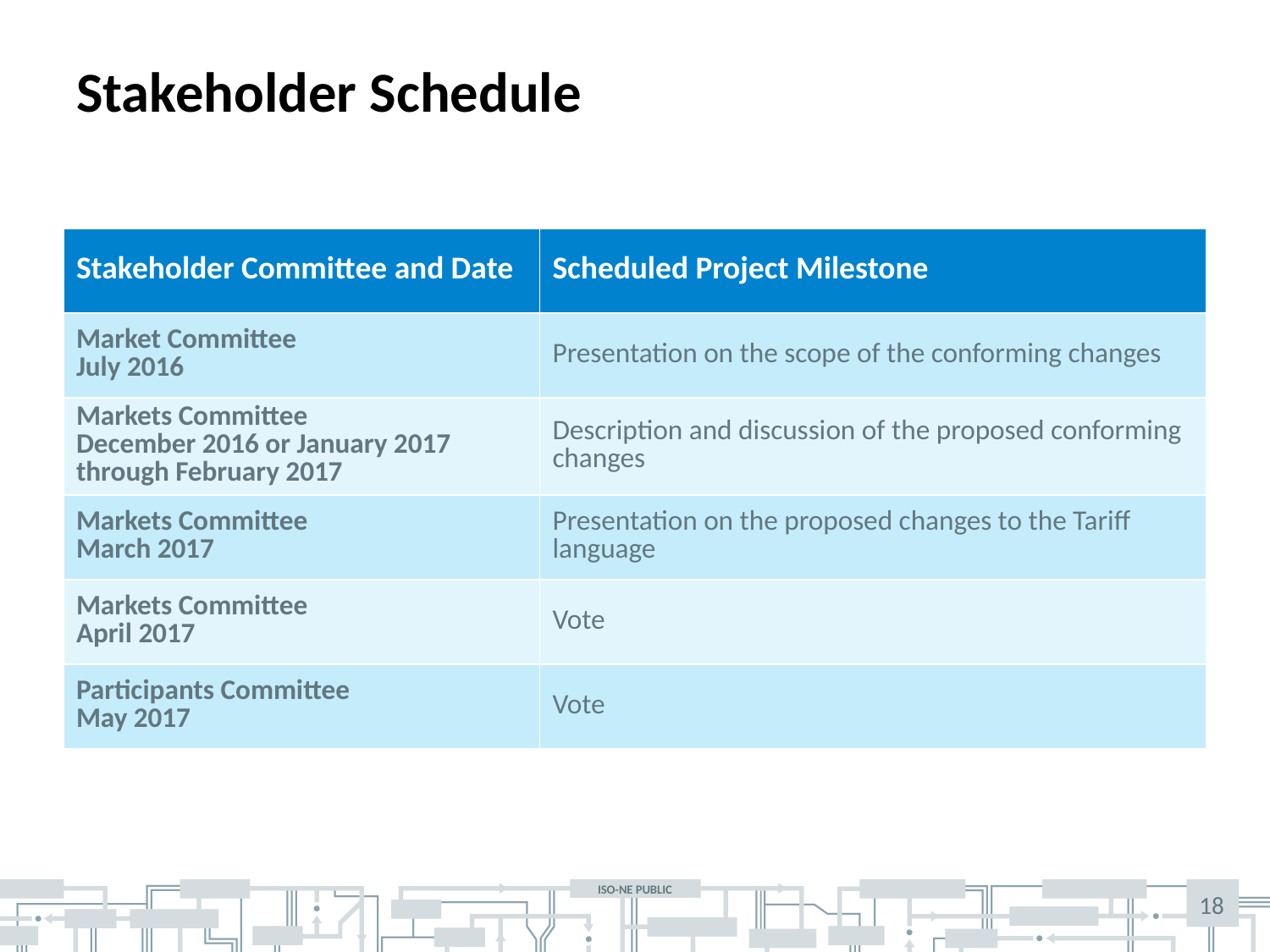

# Stakeholder Schedule
| Stakeholder Committee and Date | Scheduled Project Milestone |
| --- | --- |
| Market Committee July 2016 | Presentation on the scope of the conforming changes |
| Markets Committee December 2016 or January 2017 through February 2017 | Description and discussion of the proposed conforming changes |
| Markets Committee March 2017 | Presentation on the proposed changes to the Tariff language |
| Markets Committee April 2017 | Vote |
| Participants Committee May 2017 | Vote |
18